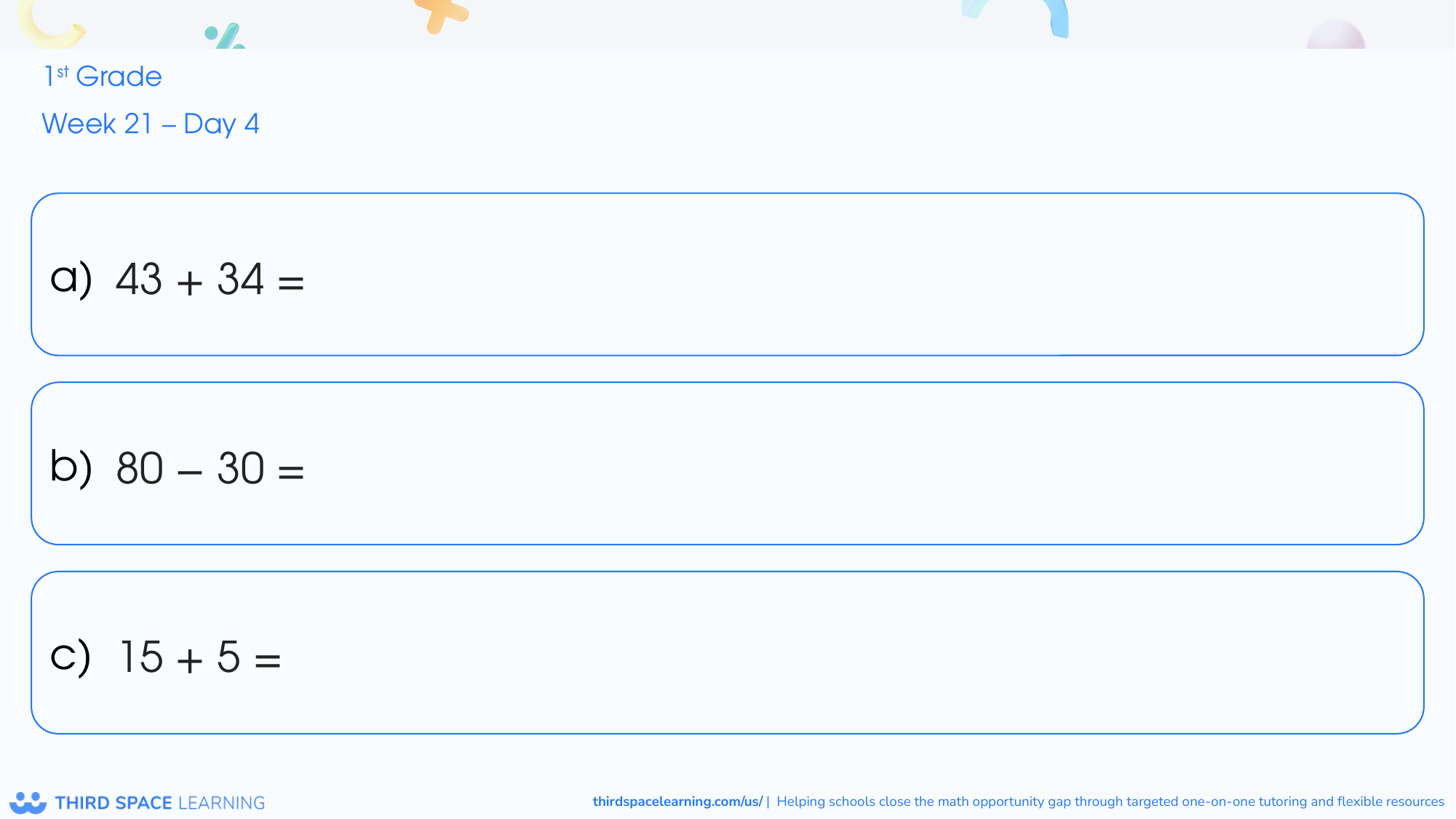

1st Grade
Week 21 – Day 4
43 + 34 =
80 − 30 =
15 + 5 =